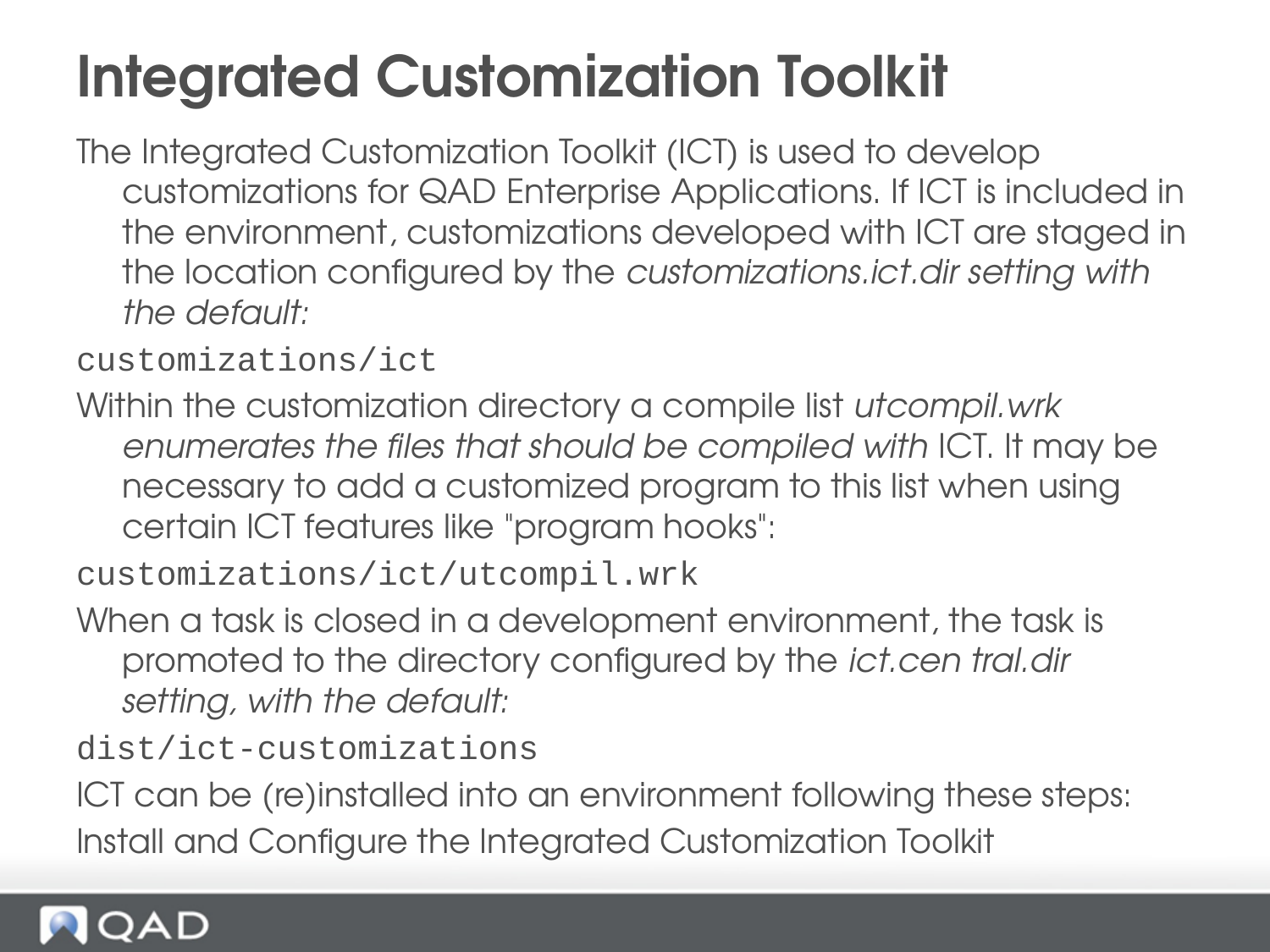

# Integrated Customization Toolkit
The Integrated Customization Toolkit (ICT) is used to develop customizations for QAD Enterprise Applications. If ICT is included in the environment, customizations developed with ICT are staged in the location configured by the customizations.ict.dir setting with the default:
customizations/ict
Within the customization directory a compile list utcompil.wrk enumerates the files that should be compiled with ICT. It may be necessary to add a customized program to this list when using certain ICT features like "program hooks":
customizations/ict/utcompil.wrk
When a task is closed in a development environment, the task is promoted to the directory configured by the ict.cen tral.dir setting, with the default:
dist/ict-customizations
ICT can be (re)installed into an environment following these steps:
Install and Configure the Integrated Customization Toolkit